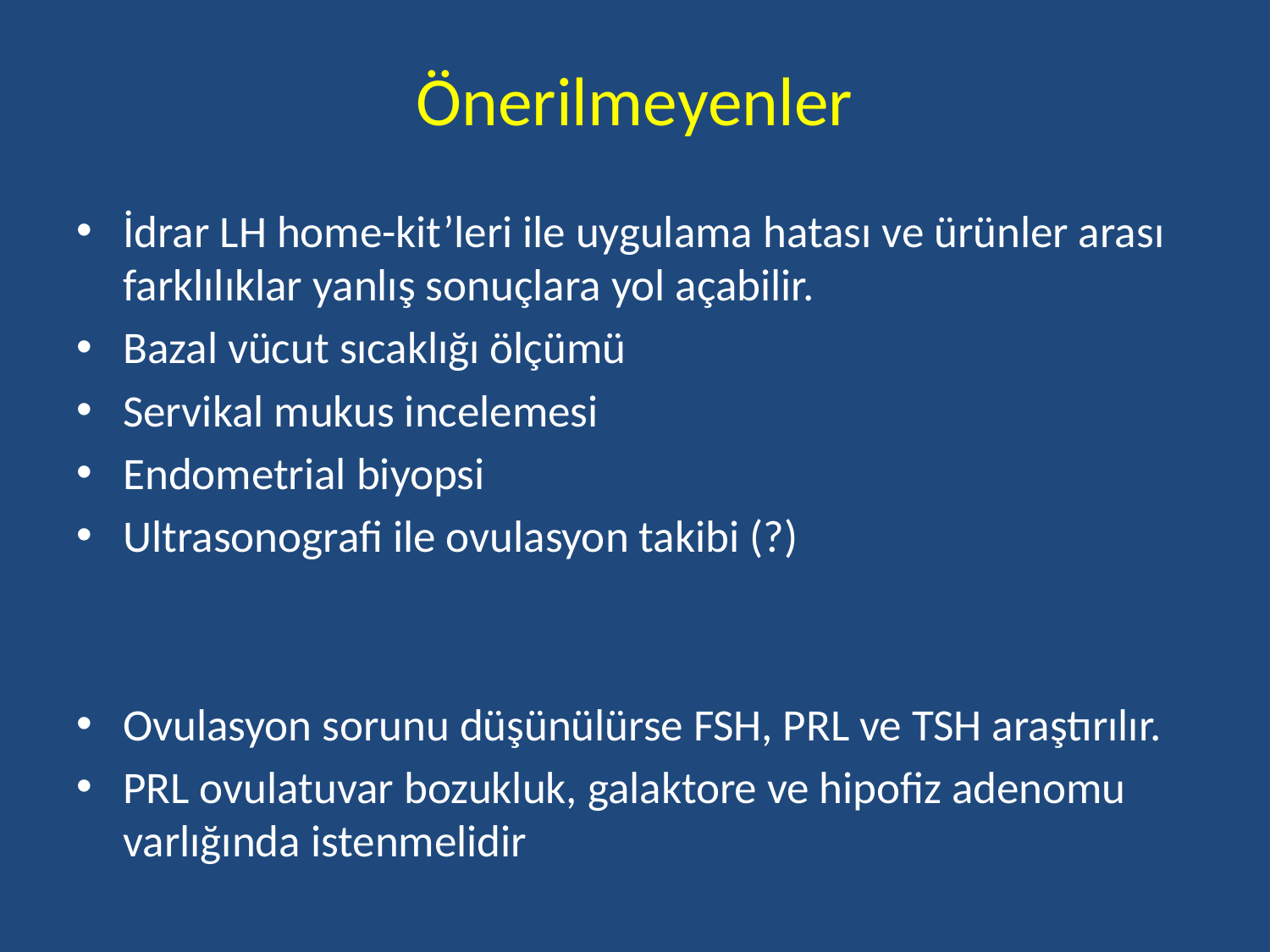

# Önerilmeyenler
İdrar LH home-kit’leri ile uygulama hatası ve ürünler arası farklılıklar yanlış sonuçlara yol açabilir.
Bazal vücut sıcaklığı ölçümü
Servikal mukus incelemesi
Endometrial biyopsi
Ultrasonografi ile ovulasyon takibi (?)

Ovulasyon sorunu düşünülürse FSH, PRL ve TSH araştırılır.
PRL ovulatuvar bozukluk, galaktore ve hipofiz adenomu varlığında istenmelidir